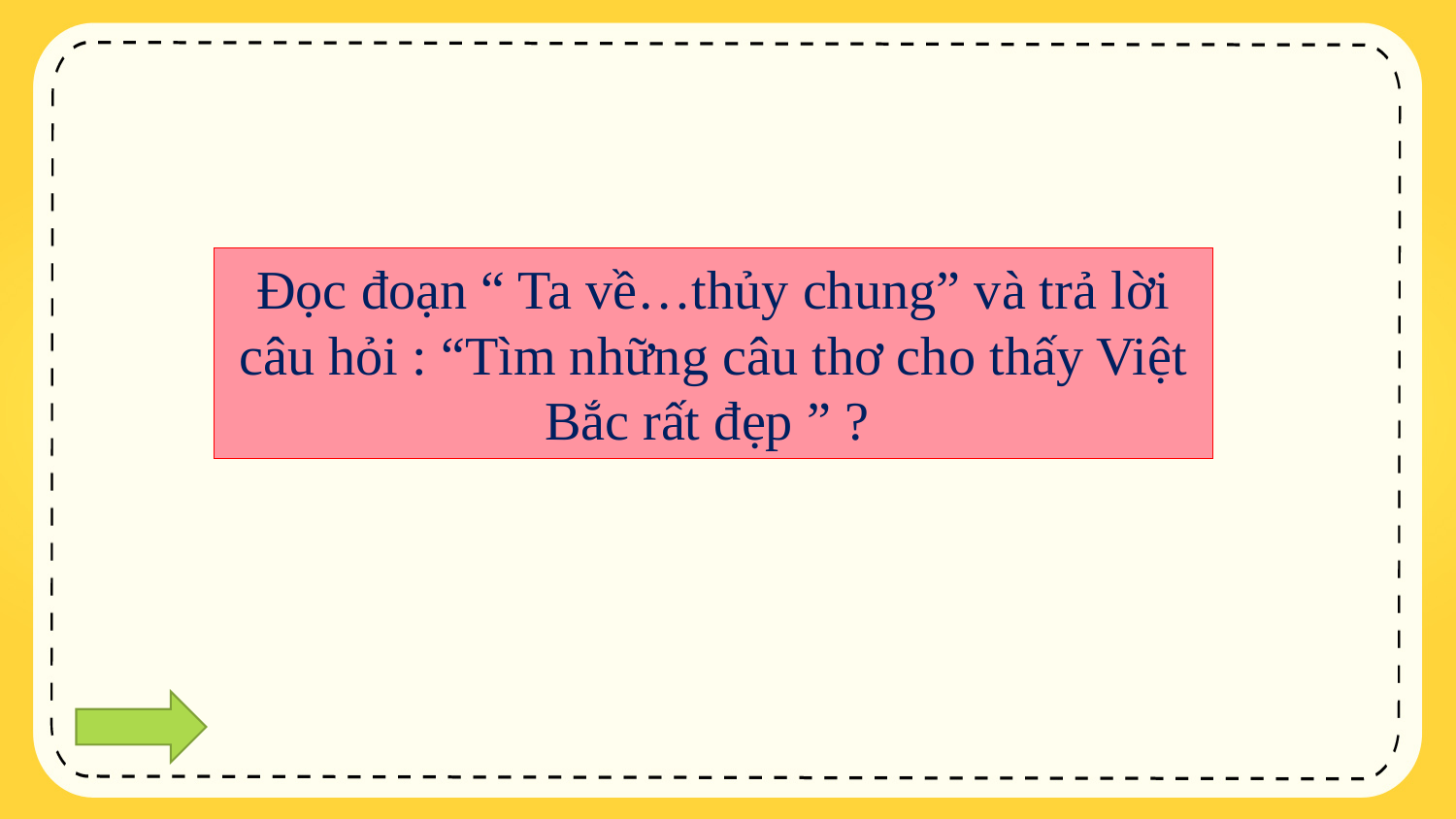

Đọc đoạn “ Ta về…thủy chung” và trả lời câu hỏi : “Tìm những câu thơ cho thấy Việt Bắc rất đẹp ” ?